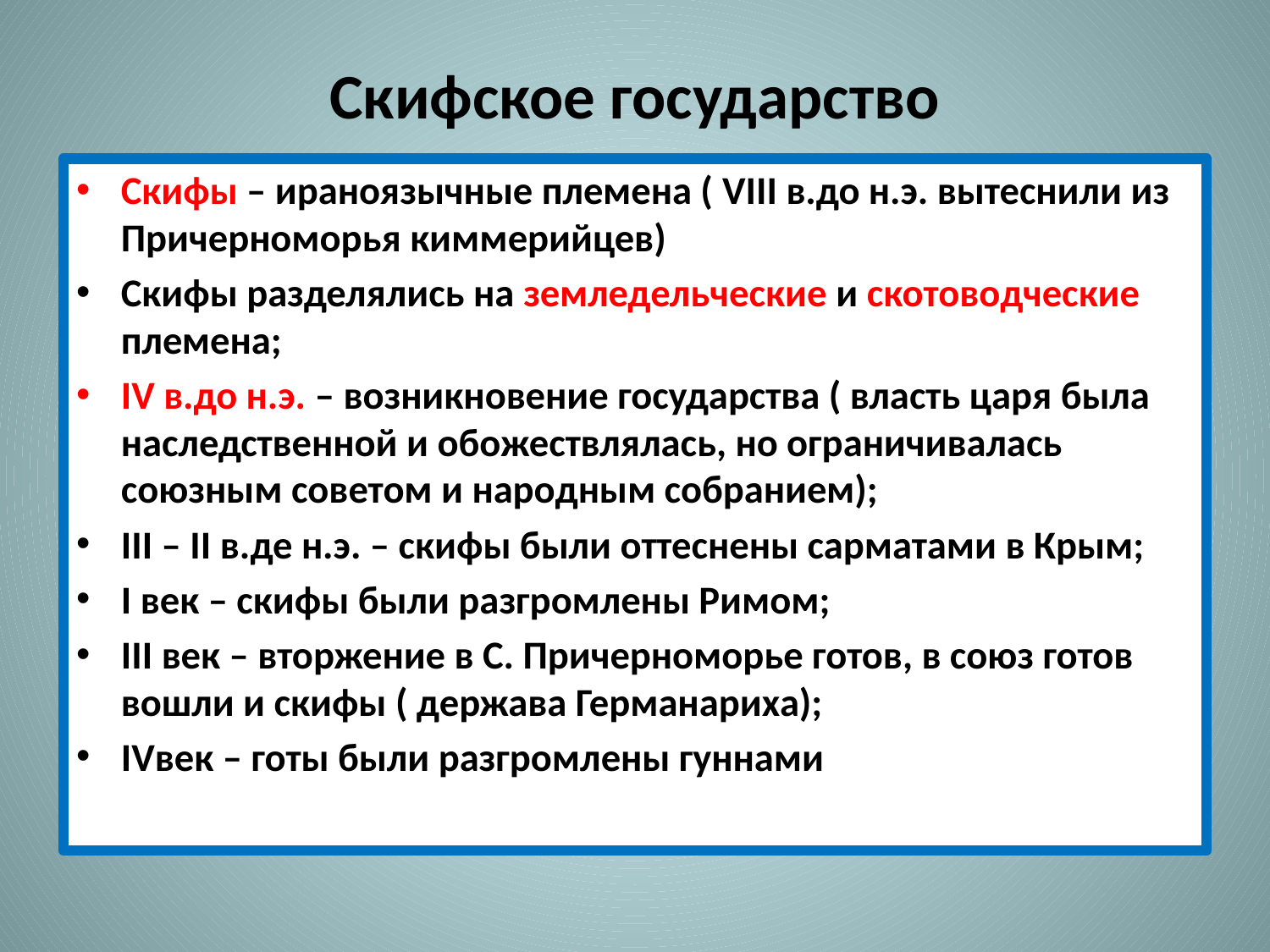

# Скифское государство
Скифы – ираноязычные племена ( VIII в.до н.э. вытеснили из Причерноморья киммерийцев)
Скифы разделялись на земледельческие и скотоводческие племена;
IV в.до н.э. – возникновение государства ( власть царя была наследственной и обожествлялась, но ограничивалась союзным советом и народным собранием);
III – II в.де н.э. – скифы были оттеснены сарматами в Крым;
I век – скифы были разгромлены Римом;
III век – вторжение в С. Причерноморье готов, в союз готов вошли и скифы ( держава Германариха);
IVвек – готы были разгромлены гуннами